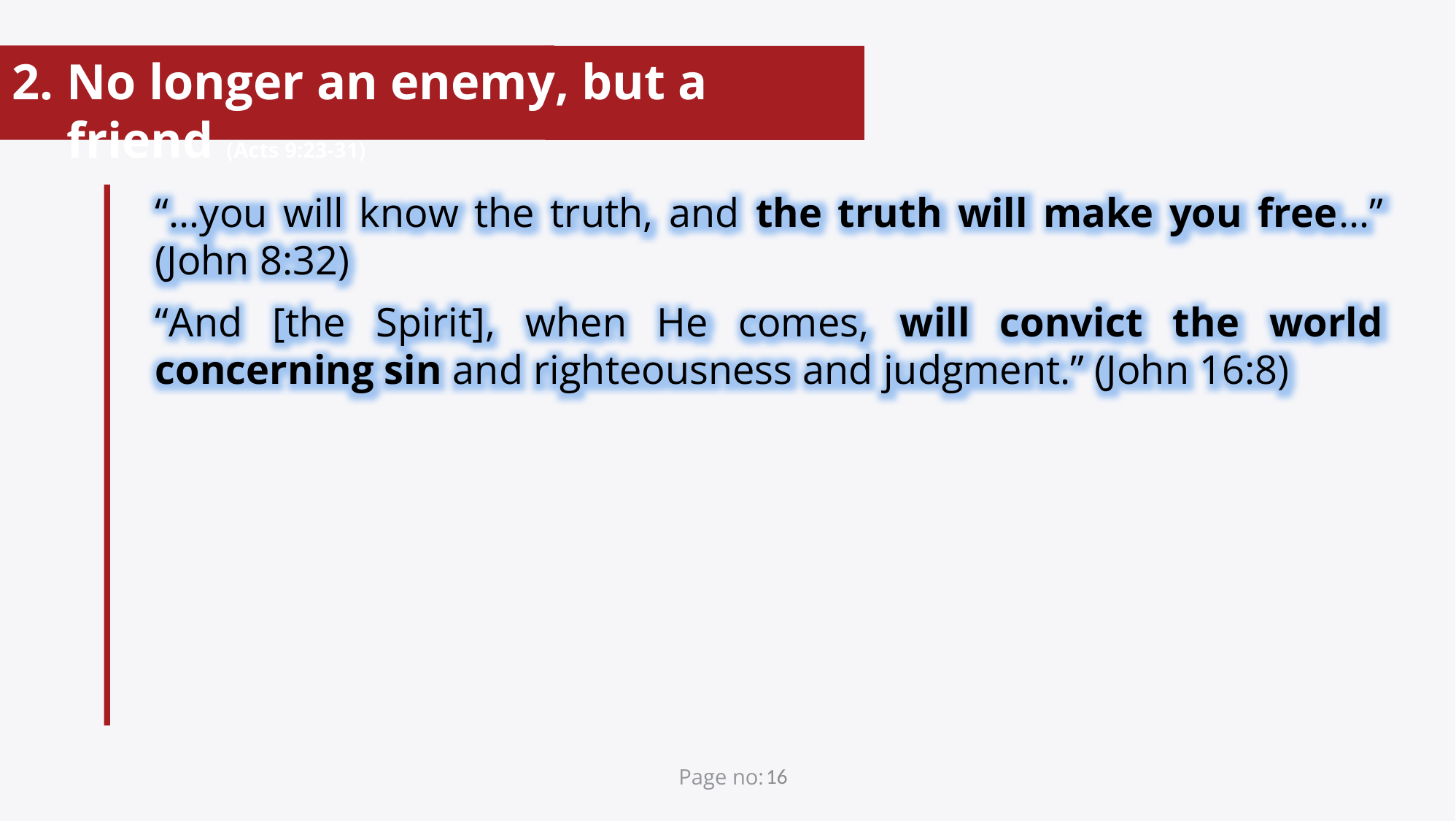

No longer an enemy, but a friend (Acts 9:23-31)

“…you will know the truth, and the truth will make you free…” (John 8:32)
“And [the Spirit], when He comes, will convict the world concerning sin and righteousness and judgment.” (John 16:8)